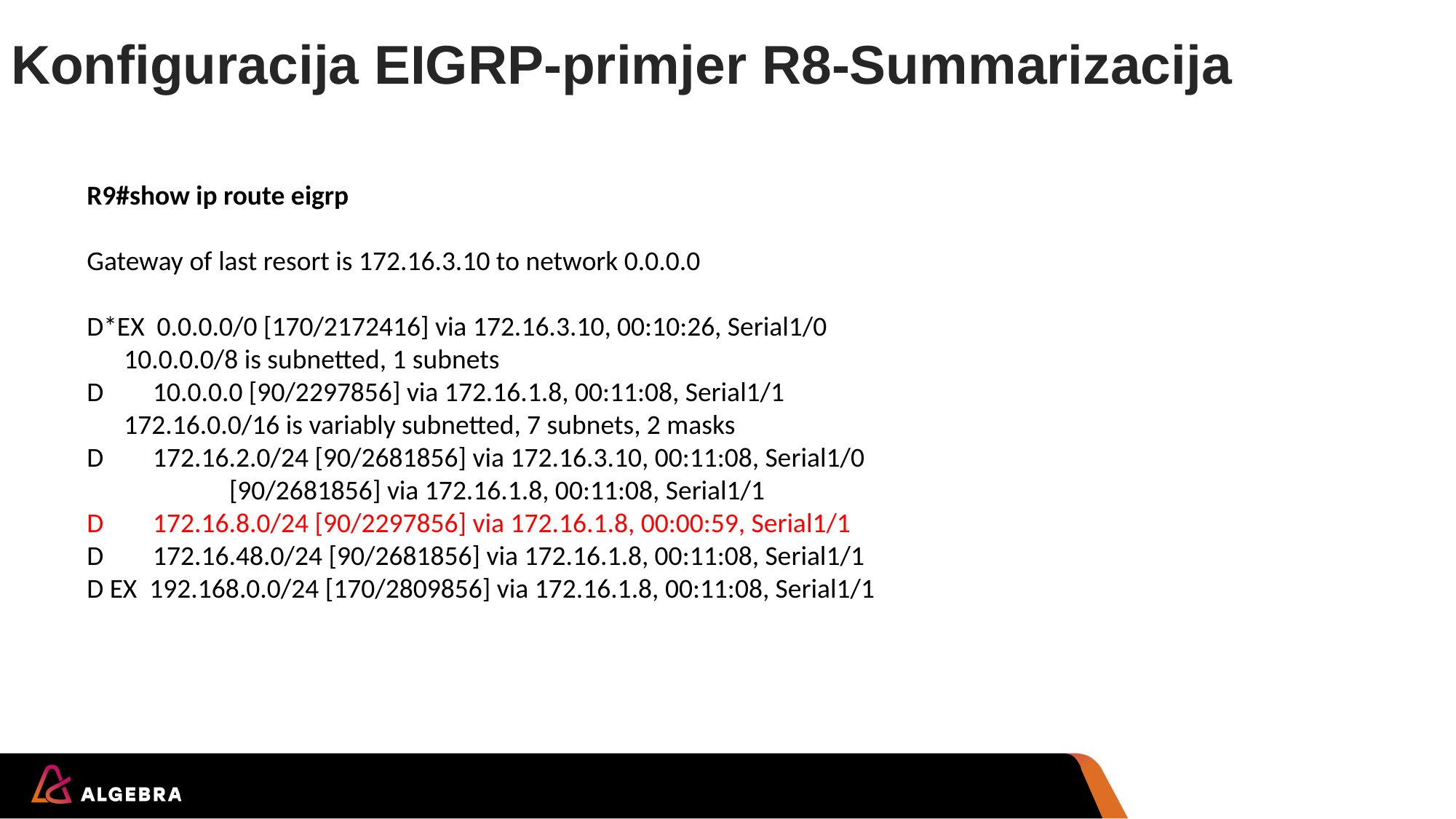

# Konfiguracija EIGRP-primjer R8-Summarizacija
R9#show ip route eigrp

Gateway of last resort is 172.16.3.10 to network 0.0.0.0

D*EX  0.0.0.0/0 [170/2172416] via 172.16.3.10, 00:10:26, Serial1/0
      10.0.0.0/8 is subnetted, 1 subnets
D        10.0.0.0 [90/2297856] via 172.16.1.8, 00:11:08, Serial1/1
      172.16.0.0/16 is variably subnetted, 7 subnets, 2 masks
D        172.16.2.0/24 [90/2681856] via 172.16.3.10, 00:11:08, Serial1/0
                       [90/2681856] via 172.16.1.8, 00:11:08, Serial1/1
D        172.16.8.0/24 [90/2297856] via 172.16.1.8, 00:00:59, Serial1/1
D        172.16.48.0/24 [90/2681856] via 172.16.1.8, 00:11:08, Serial1/1
D EX  192.168.0.0/24 [170/2809856] via 172.16.1.8, 00:11:08, Serial1/1